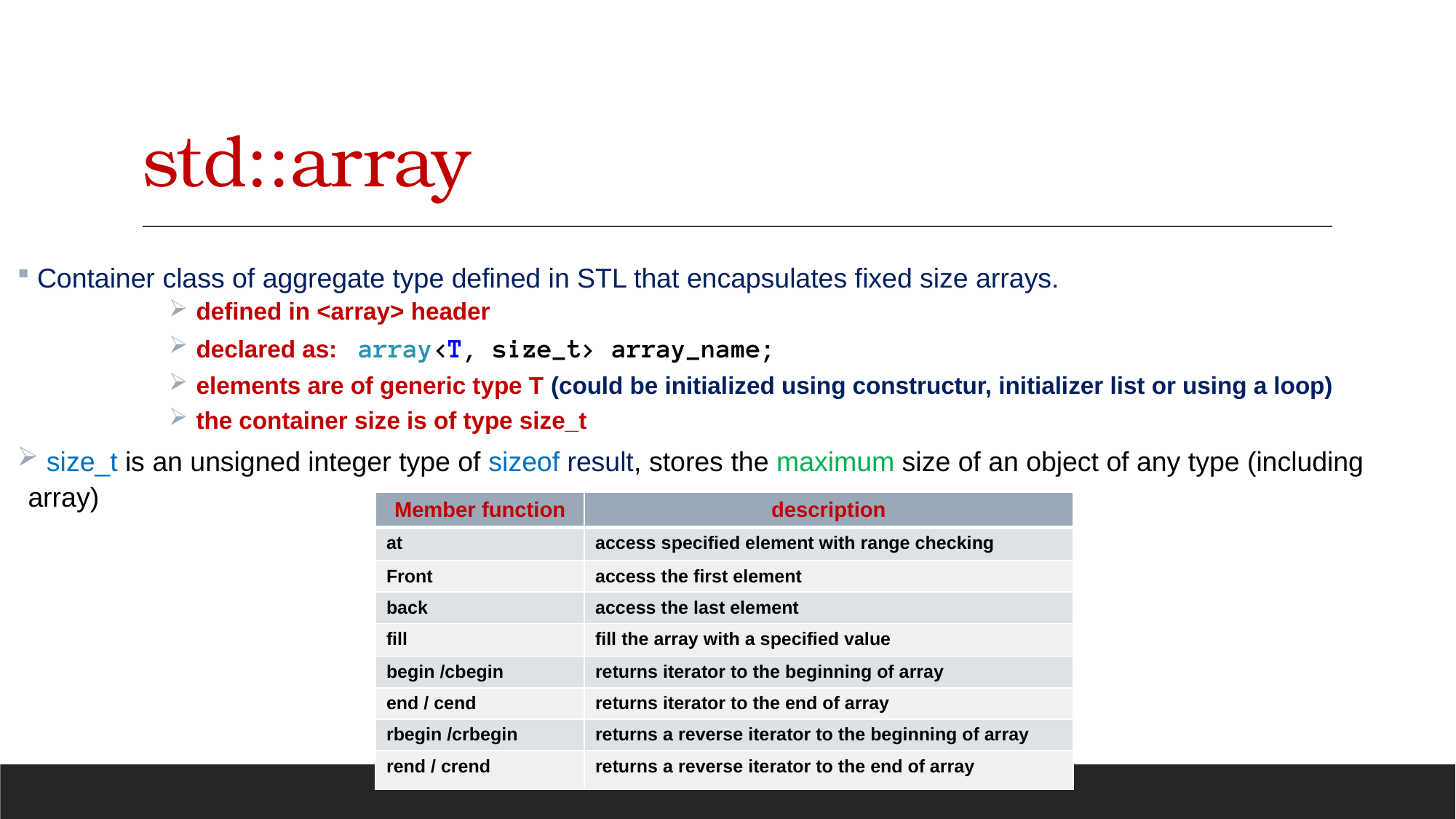

# std::array
 Container class of aggregate type defined in STL that encapsulates fixed size arrays.
defined in <array> header
declared as:  array<T, size_t> array_name;
elements are of generic type T (could be initialized using constructur, initializer list or using a loop)
the container size is of type size_t
 size_t is an unsigned integer type of sizeof result, stores the maximum size of an object of any type (including array)

| Member function | description |
| --- | --- |
| at | access specified element with range checking |
| Front | access the first element |
| back | access the last element |
| fill | fill the array with a specified value |
| begin /cbegin | returns iterator to the beginning of array |
| end / cend | returns iterator to the end of array |
| rbegin /crbegin | returns a reverse iterator to the beginning of array |
| rend / crend | returns a reverse iterator to the end of array |